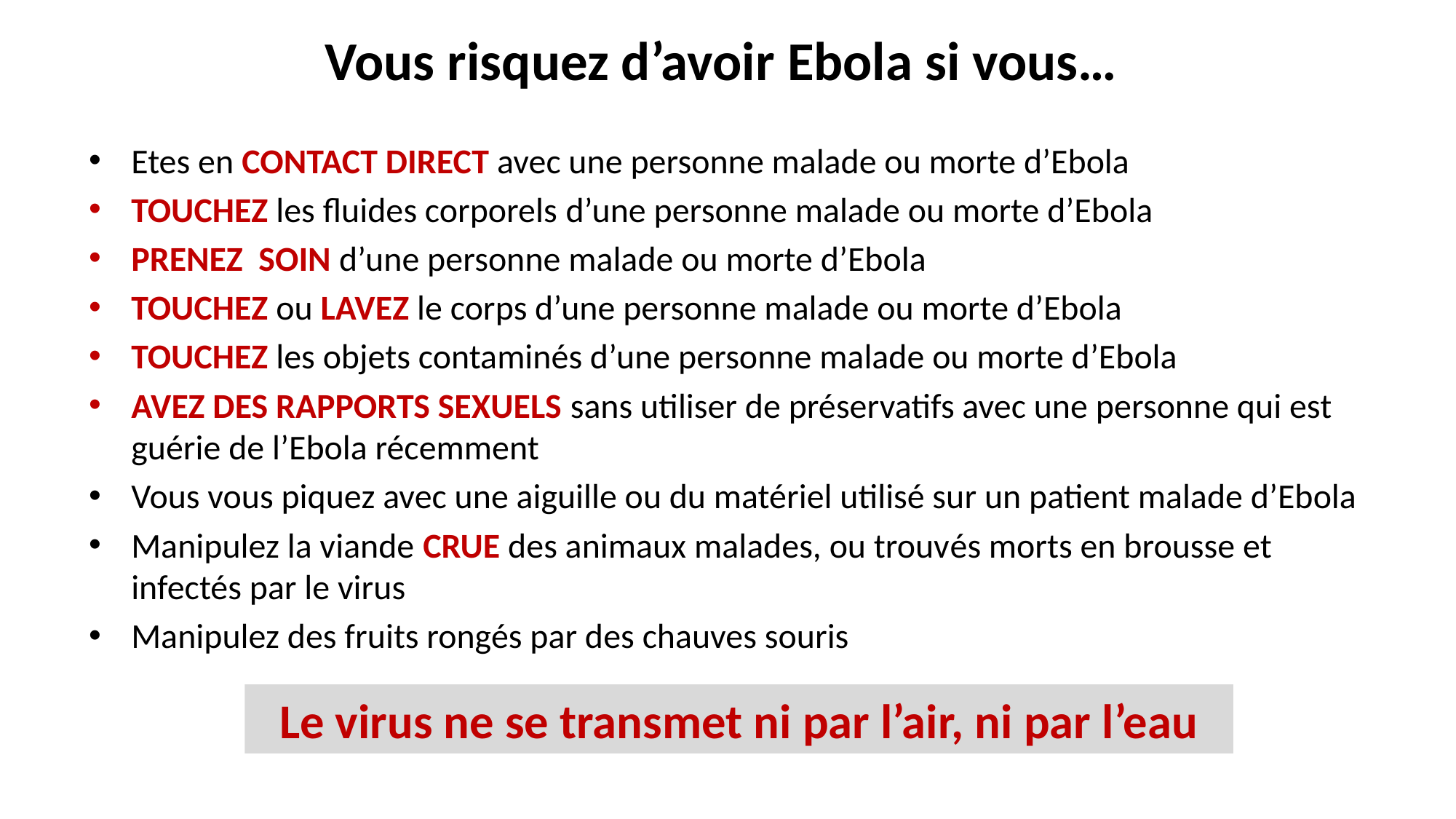

Vous risquez d’avoir Ebola si vous…
Etes en CONTACT DIRECT avec une personne malade ou morte d’Ebola
TOUCHEZ les fluides corporels d’une personne malade ou morte d’Ebola
PRENEZ  SOIN d’une personne malade ou morte d’Ebola
TOUCHEZ ou LAVEZ le corps d’une personne malade ou morte d’Ebola
TOUCHEZ les objets contaminés d’une personne malade ou morte d’Ebola
AVEZ DES RAPPORTS SEXUELS sans utiliser de préservatifs avec une personne qui est guérie de l’Ebola récemment
Vous vous piquez avec une aiguille ou du matériel utilisé sur un patient malade d’Ebola
Manipulez la viande CRUE des animaux malades, ou trouvés morts en brousse et infectés par le virus
Manipulez des fruits rongés par des chauves souris
Le virus ne se transmet ni par l’air, ni par l’eau